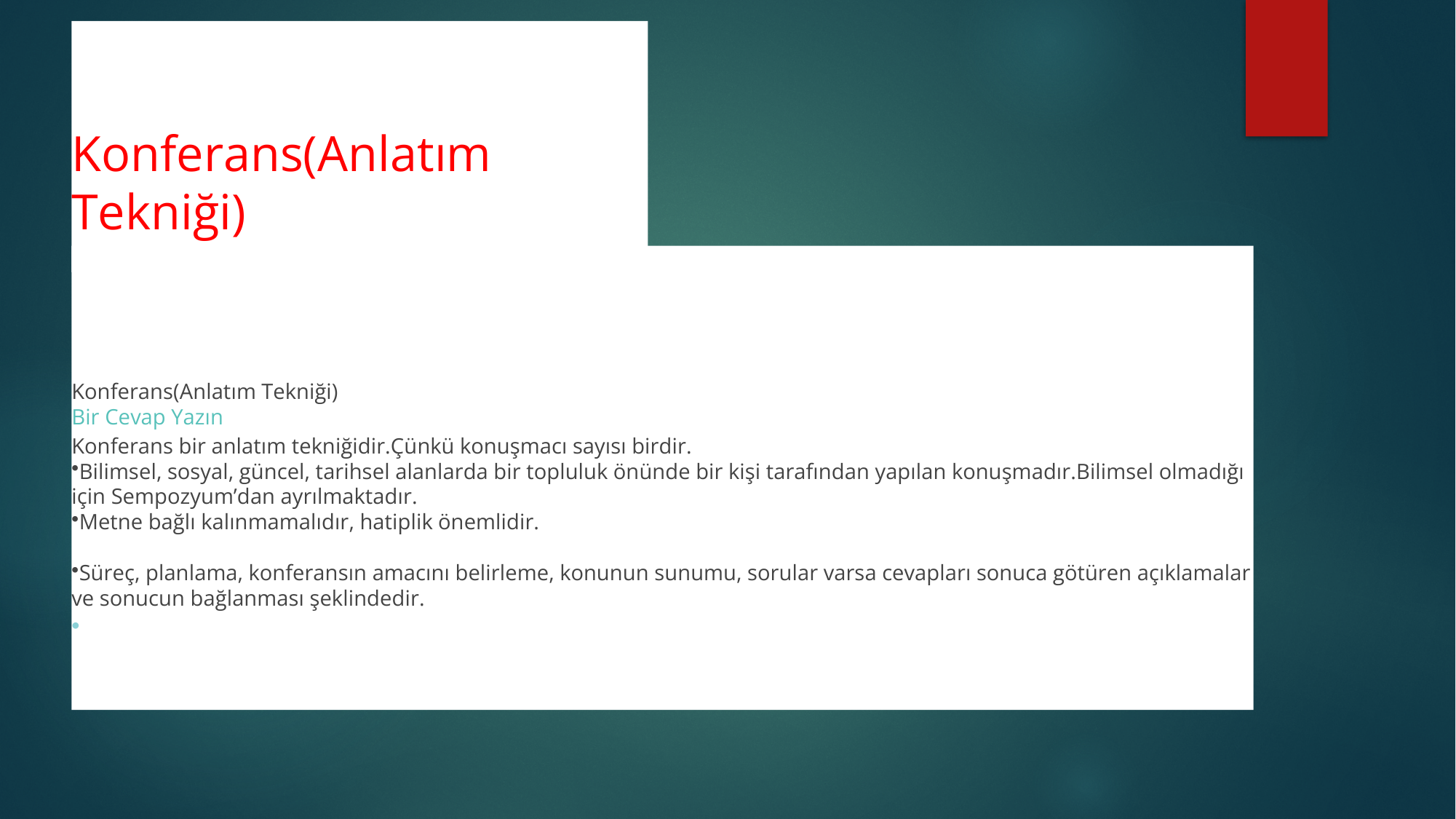

# Konferans(Anlatım Tekniği)

Konferans(Anlatım Tekniği)
Bir Cevap Yazın
Konferans bir anlatım tekniğidir.Çünkü konuşmacı sayısı birdir.
Bilimsel, sosyal, güncel, tarihsel alanlarda bir topluluk önünde bir kişi tarafından yapılan konuşmadır.Bilimsel olmadığı için Sempozyum’dan ayrılmaktadır.
Metne bağlı kalınmamalıdır, hatiplik önemlidir.

Süreç, planlama, konferansın amacını belirleme, konunun sunumu, sorular varsa cevapları sonuca götüren açıklamalar ve sonucun bağlanması şeklindedir.
Konferans bir anlatım tekniğidir.Çünkü konuşmacı sayısı birdir.